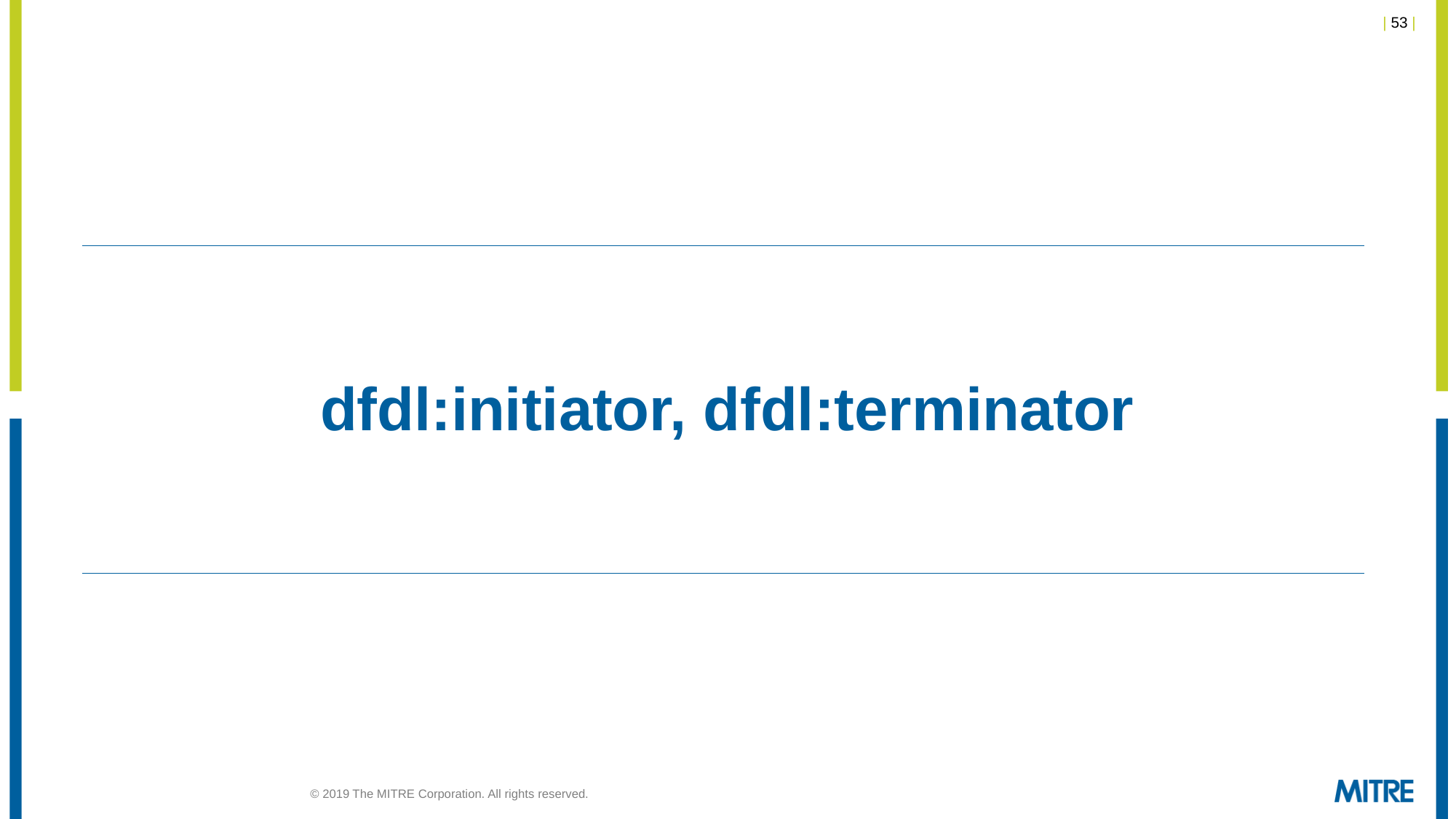

# dfdl:initiator, dfdl:terminator
© 2019 The MITRE Corporation. All rights reserved.